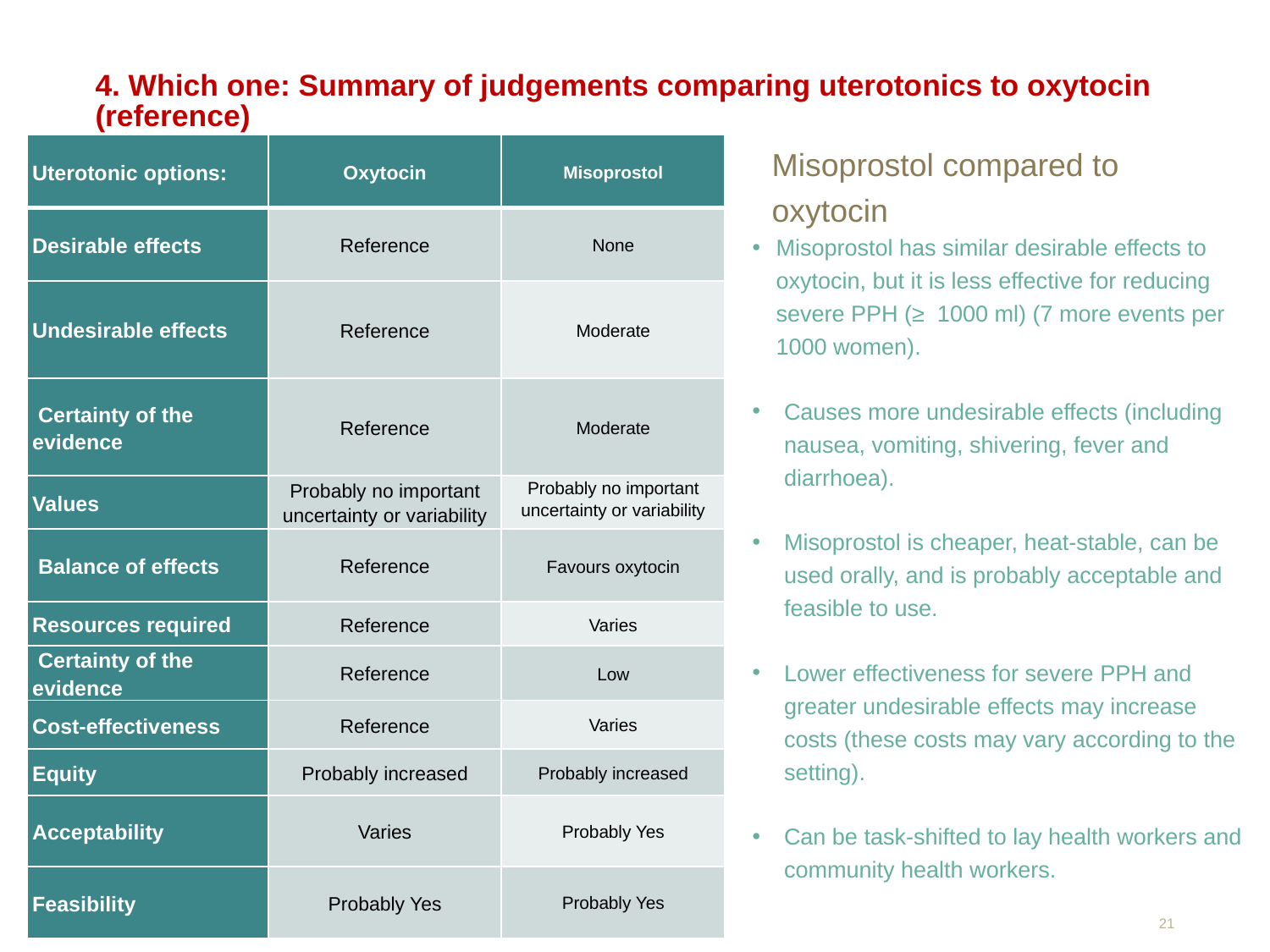

4. Which one: Summary of judgements comparing uterotonics to oxytocin (reference)
| Uterotonic options: | Oxytocin | Misoprostol |
| --- | --- | --- |
| Desirable effects | Reference | None |
| Undesirable effects | Reference | Moderate |
| Certainty of the evidence | Reference | Moderate |
| Values | Probably no important uncertainty or variability | Probably no important uncertainty or variability |
| Balance of effects | Reference | Favours oxytocin |
| Resources required | Reference | Varies |
| Certainty of the evidence | Reference | Low |
| Cost-effectiveness | Reference | Varies |
| Equity | Probably increased | Probably increased |
| Acceptability | Varies | Probably Yes |
| Feasibility | Probably Yes | Probably Yes |
Misoprostol compared to oxytocin
Misoprostol has similar desirable effects to oxytocin, but it is less effective for reducing severe PPH (≥  1000 ml) (7 more events per 1000 women).
Causes more undesirable effects (including nausea, vomiting, shivering, fever and diarrhoea).
Misoprostol is cheaper, heat-stable, can be used orally, and is probably acceptable and feasible to use.
Lower effectiveness for severe PPH and greater undesirable effects may increase costs (these costs may vary according to the setting).
Can be task-shifted to lay health workers and community health workers.